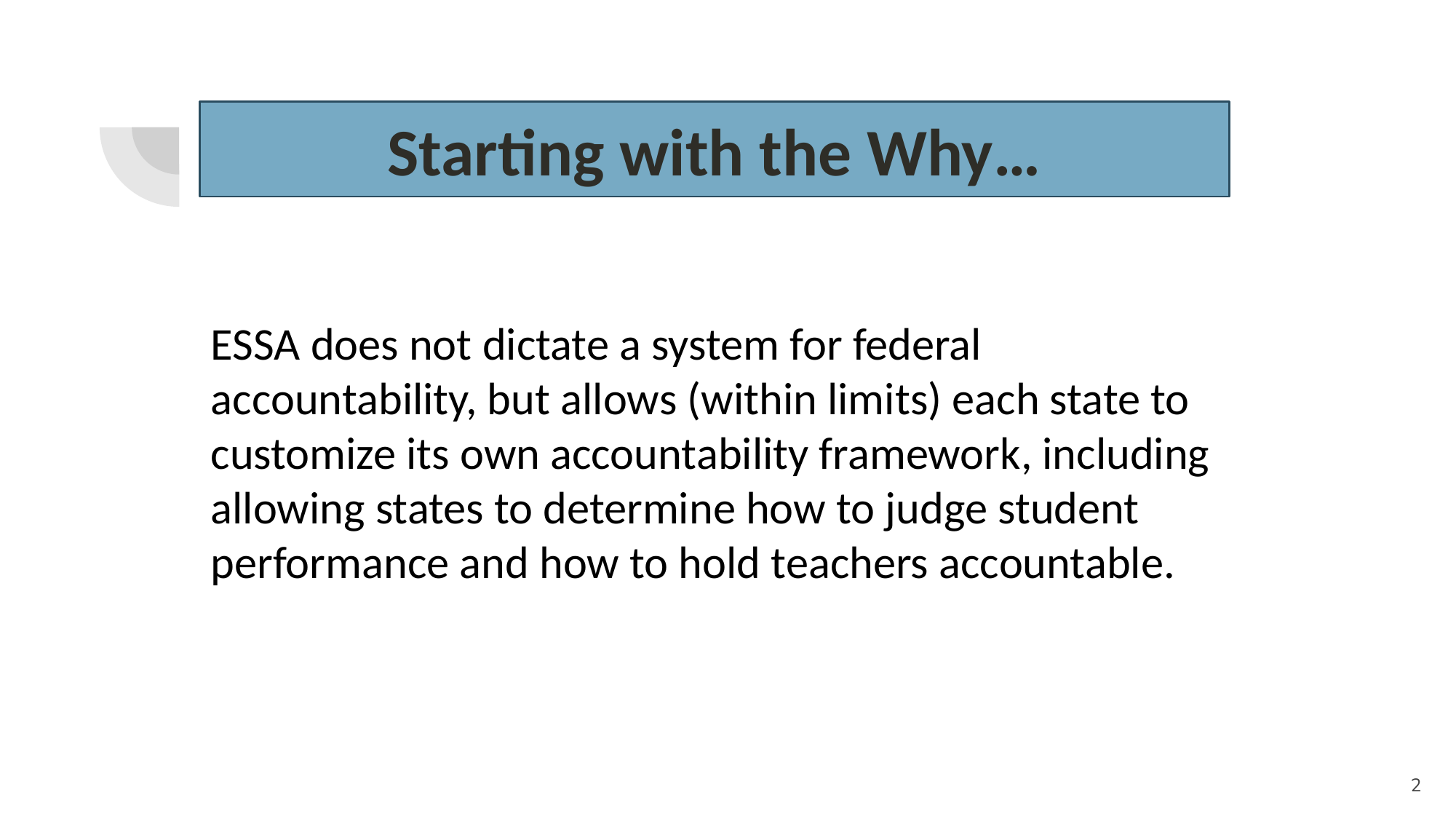

Starting with the Why…
ESSA does not dictate a system for federal accountability, but allows (within limits) each state to customize its own accountability framework, including allowing states to determine how to judge student performance and how to hold teachers accountable.
2